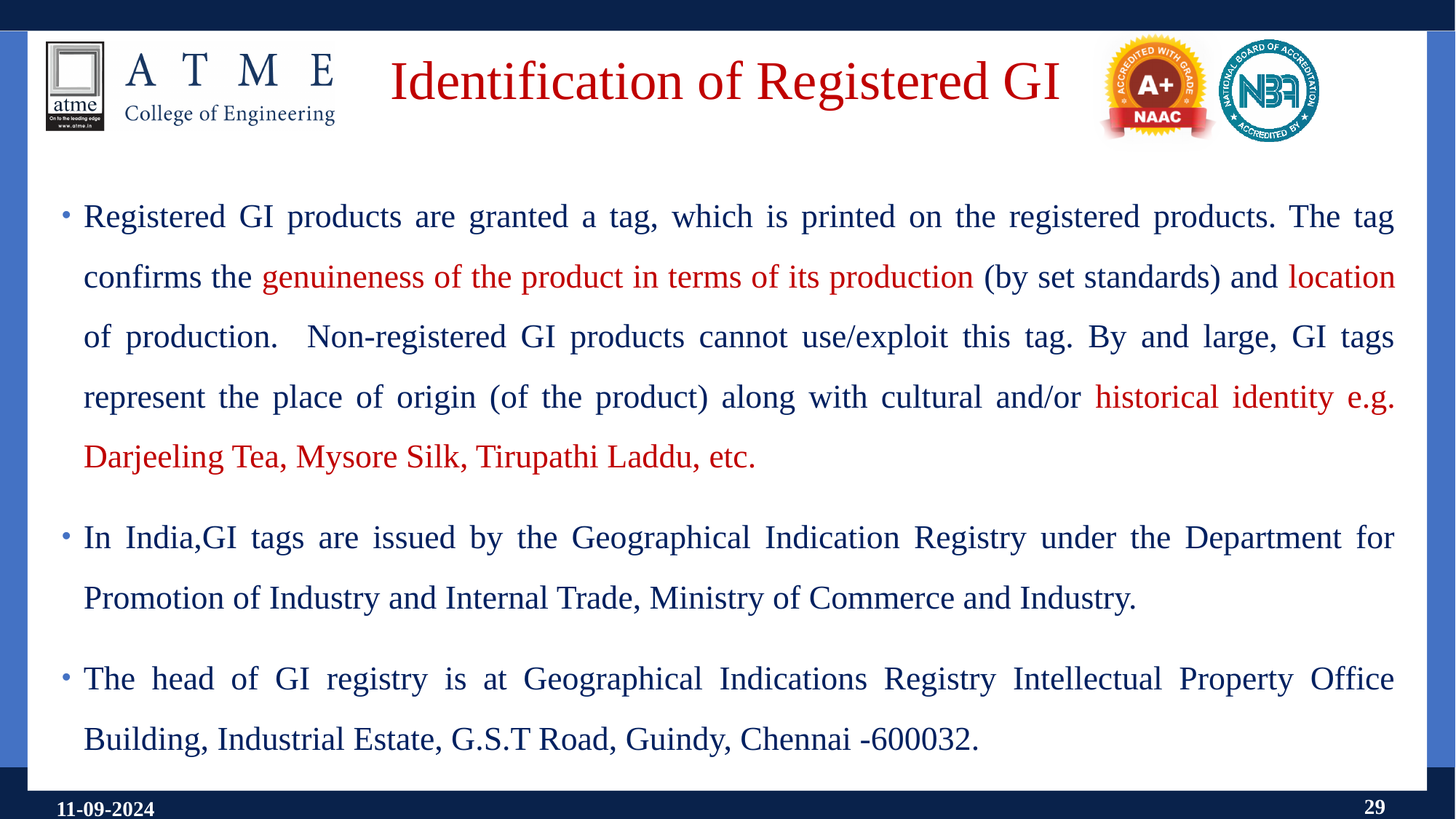

# Identification of Registered GI
Registered GI products are granted a tag, which is printed on the registered products. The tag confirms the genuineness of the product in terms of its production (by set standards) and location of production.  Non-registered GI products cannot use/exploit this tag. By and large, GI tags represent the place of origin (of the product) along with cultural and/or historical identity e.g. Darjeeling Tea, Mysore Silk, Tirupathi Laddu, etc.
In India,GI tags are issued by the Geographical Indication Registry under the Department for Promotion of Industry and Internal Trade, Ministry of Commerce and Industry.
The head of GI registry is at Geographical Indications Registry Intellectual Property Office Building, Industrial Estate, G.S.T Road, Guindy, Chennai -600032.
29
11-09-2024